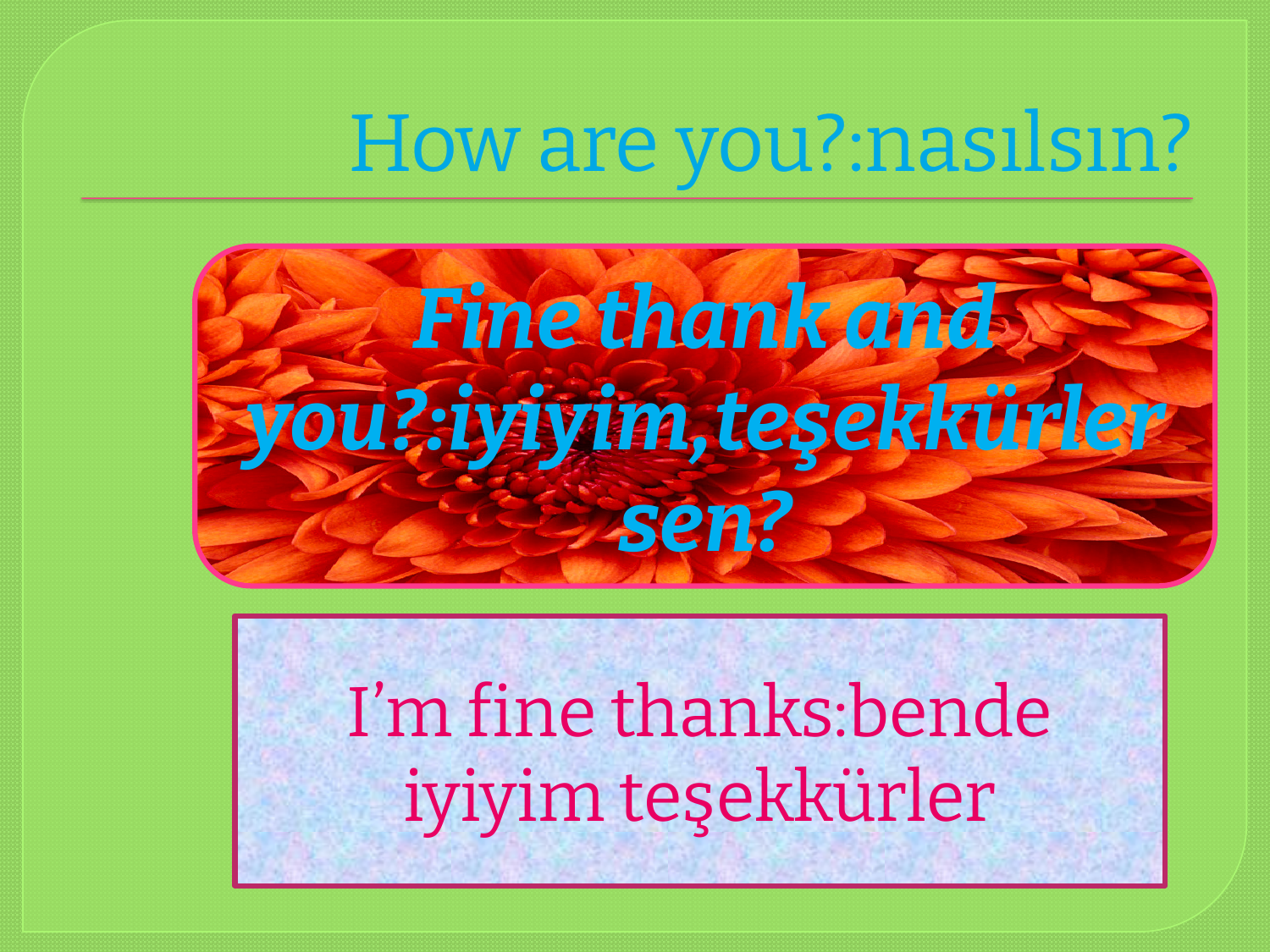

# How are you?:nasılsın?
Fine thank and you?:iyiyim,teşekkürler sen?
I’m fine thanks:bende iyiyim teşekkürler